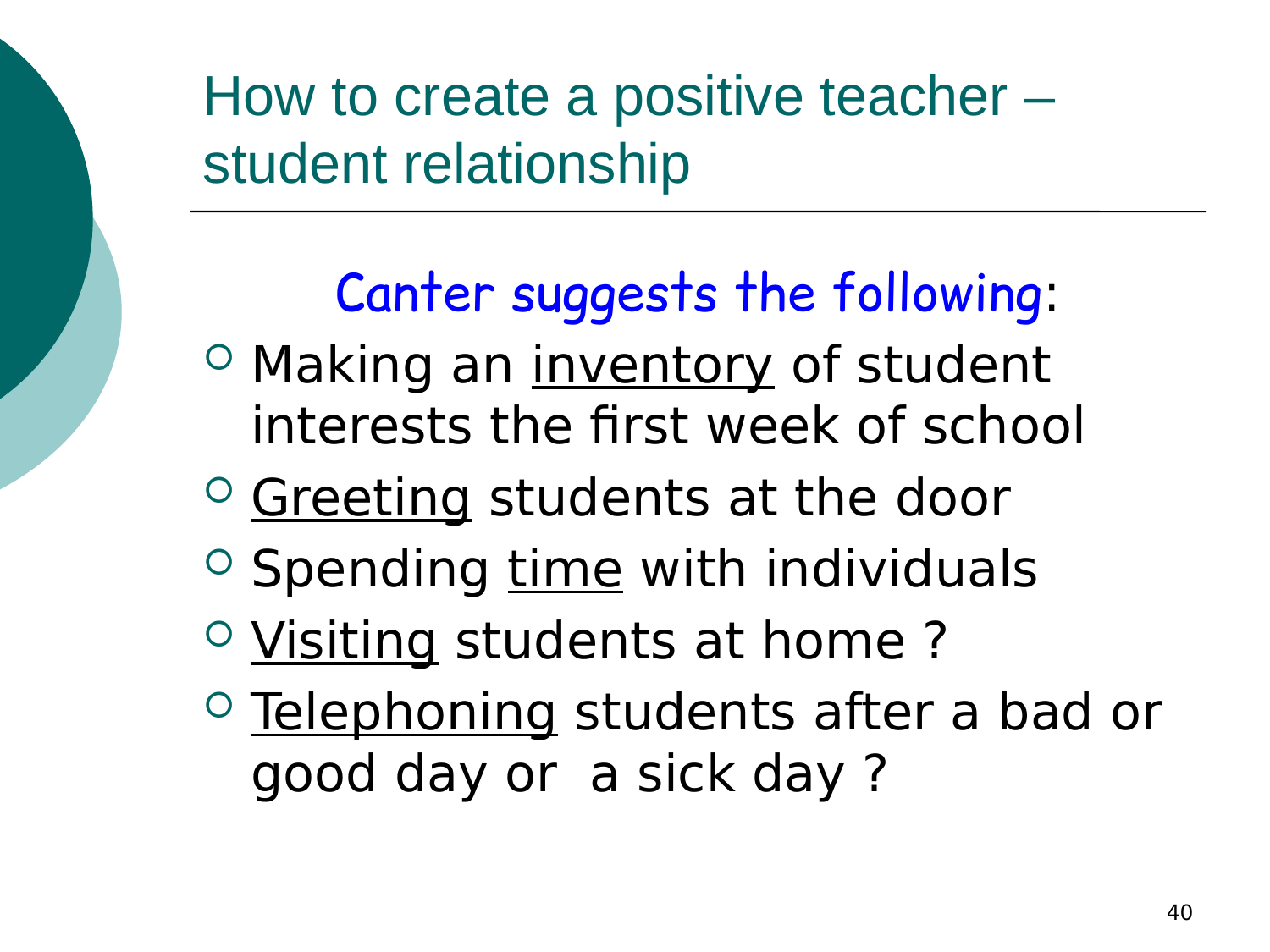

# How to create a positive teacher – student relationship
Canter suggests the following:
Making an inventory of student interests the first week of school
Greeting students at the door
Spending time with individuals
Visiting students at home ?
Telephoning students after a bad or good day or  a sick day ?
40